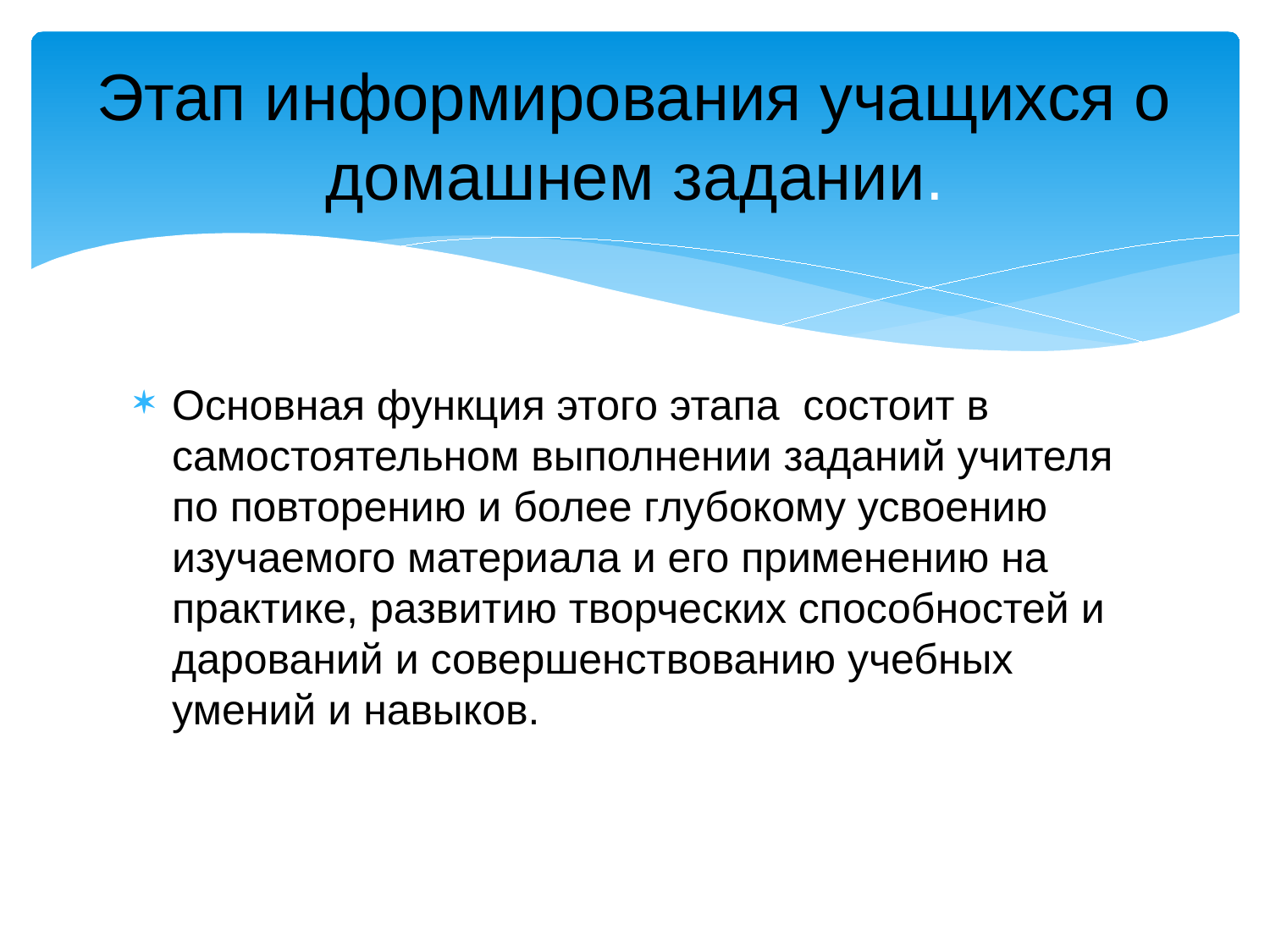

# Этап информирования учащихся о домашнем задании.
Основная функция этого этапа  состоит в самостоятельном выполнении заданий учителя по повторению и более глубокому усвоению изучаемого материала и его применению на практике, развитию творческих способностей и дарований и совершенствованию учебных умений и навыков.